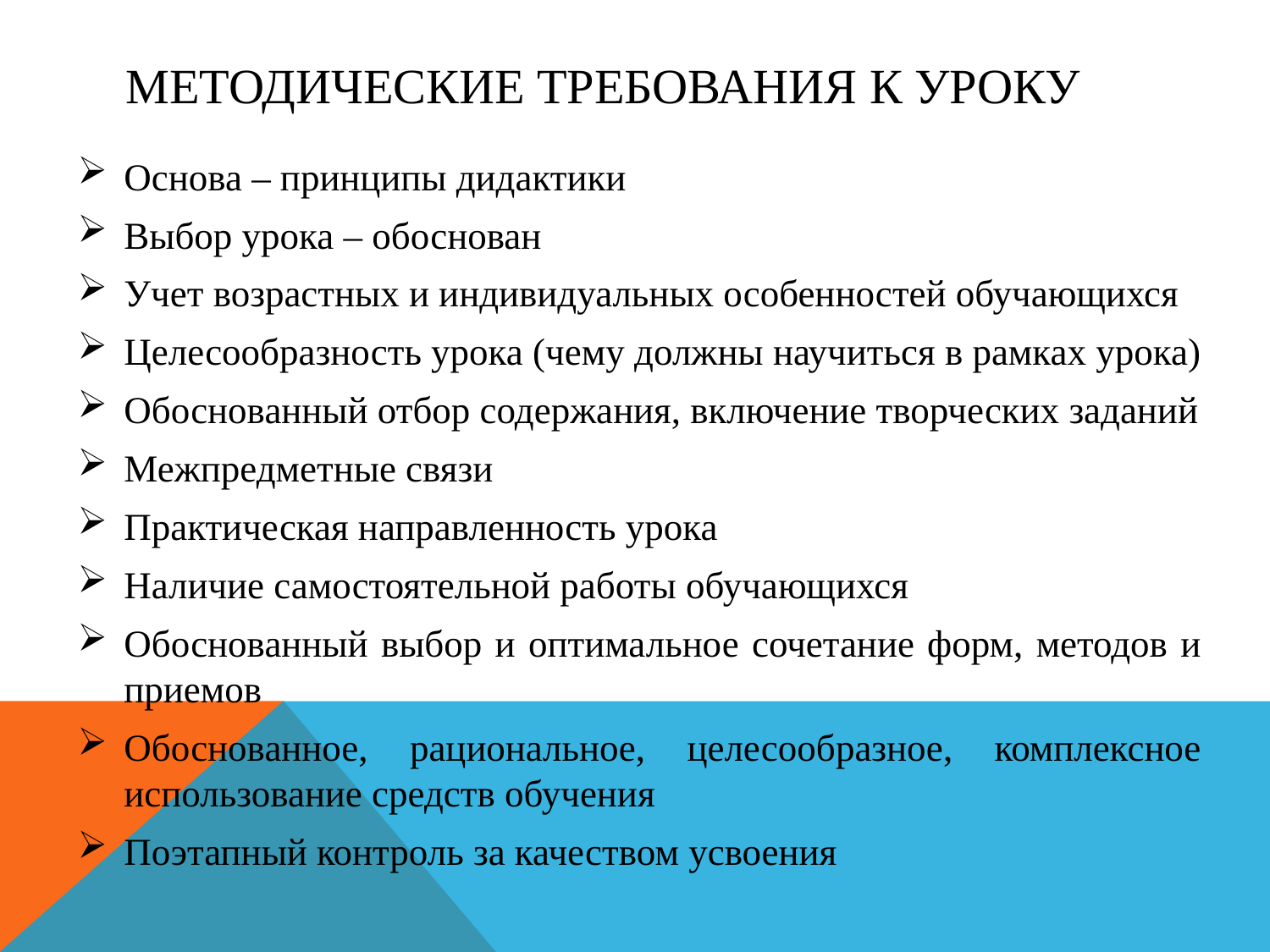

# Методические требования к уроку
Основа – принципы дидактики
Выбор урока – обоснован
Учет возрастных и индивидуальных особенностей обучающихся
Целесообразность урока (чему должны научиться в рамках урока)
Обоснованный отбор содержания, включение творческих заданий
Межпредметные связи
Практическая направленность урока
Наличие самостоятельной работы обучающихся
Обоснованный выбор и оптимальное сочетание форм, методов и приемов
Обоснованное, рациональное, целесообразное, комплексное использование средств обучения
Поэтапный контроль за качеством усвоения